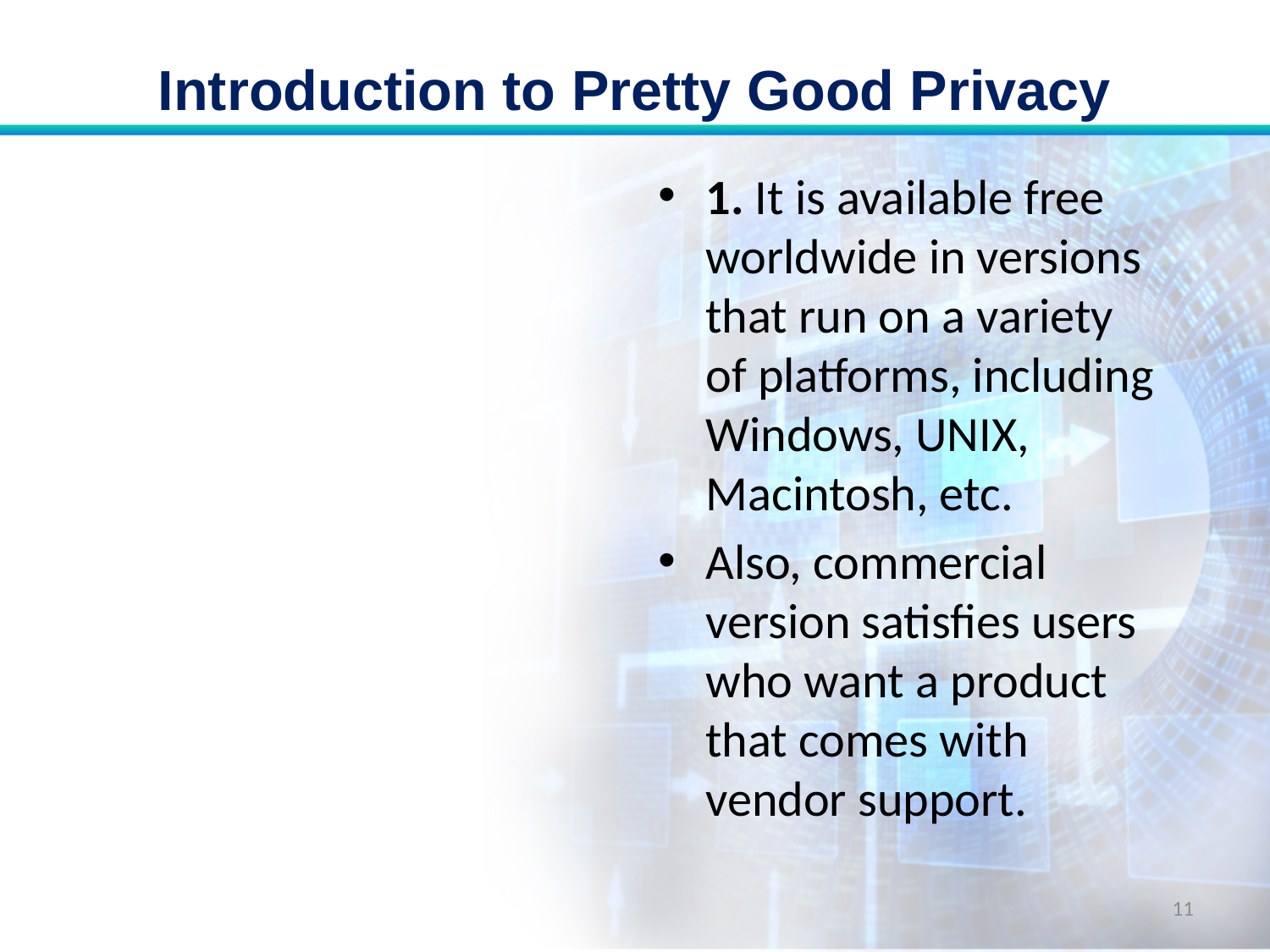

# Introduction to Pretty Good Privacy
1. It is available free worldwide in versions that run on a variety of platforms, including Windows, UNIX, Macintosh, etc.
Also, commercial version satisfies users who want a product that comes with vendor support.
11